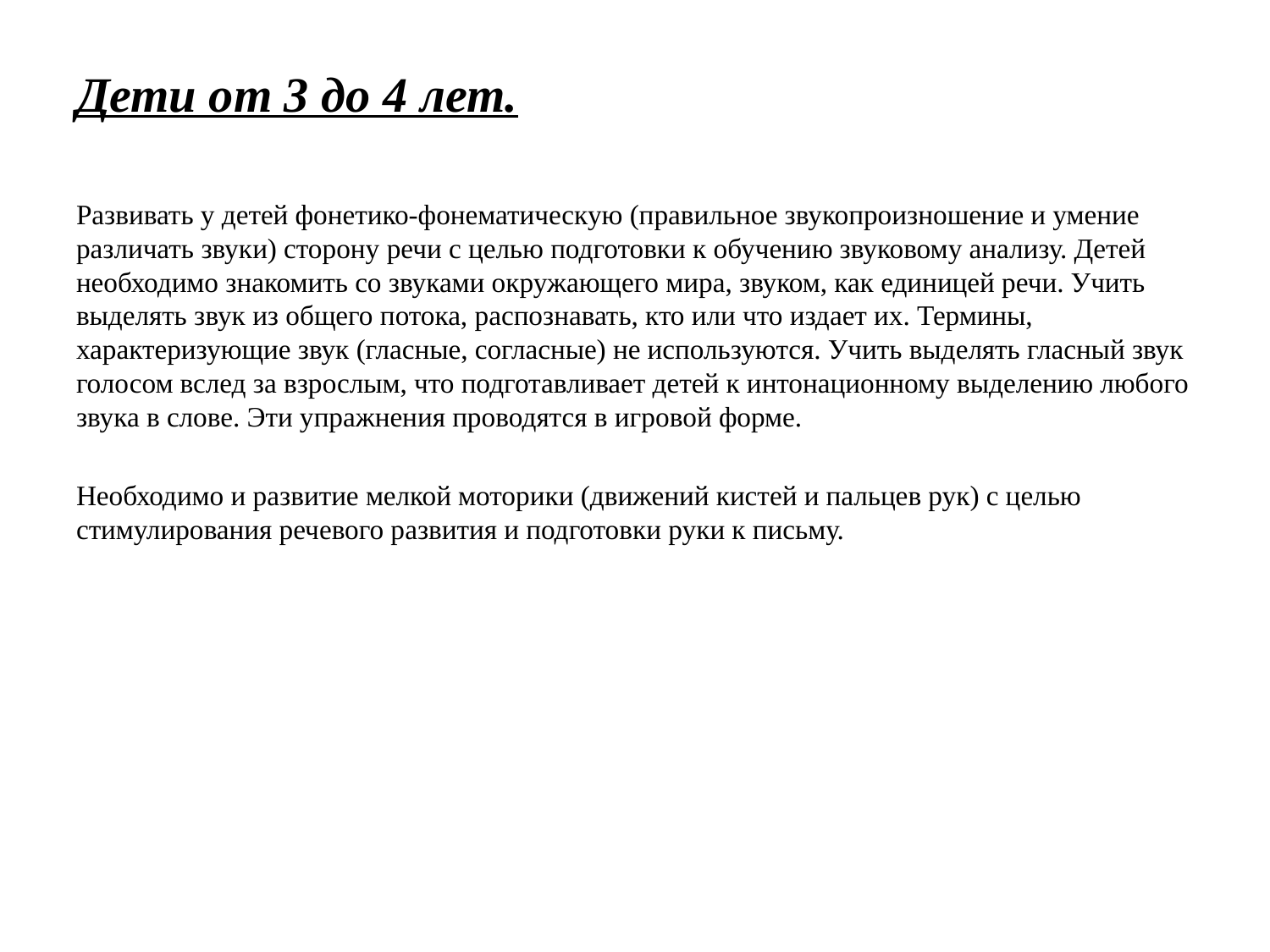

#
Дети от 3 до 4 лет.

Развивать у детей фонетико-фонематическую (правильное звукопроизношение и умение различать звуки) сторону речи с целью подготовки к обучению звуковому анализу. Детей необходимо знакомить со звуками окружающего мира, звуком, как единицей речи. Учить выделять звук из общего потока, распознавать, кто или что издает их. Термины, характеризующие звук (гласные, согласные) не используются. Учить выделять гласный звук голосом вслед за взрослым, что подготавливает детей к интонационному выделению любого звука в слове. Эти упражнения проводятся в игровой форме.

Необходимо и развитие мелкой моторики (движений кистей и пальцев рук) с целью стимулирования речевого развития и подготовки руки к письму.